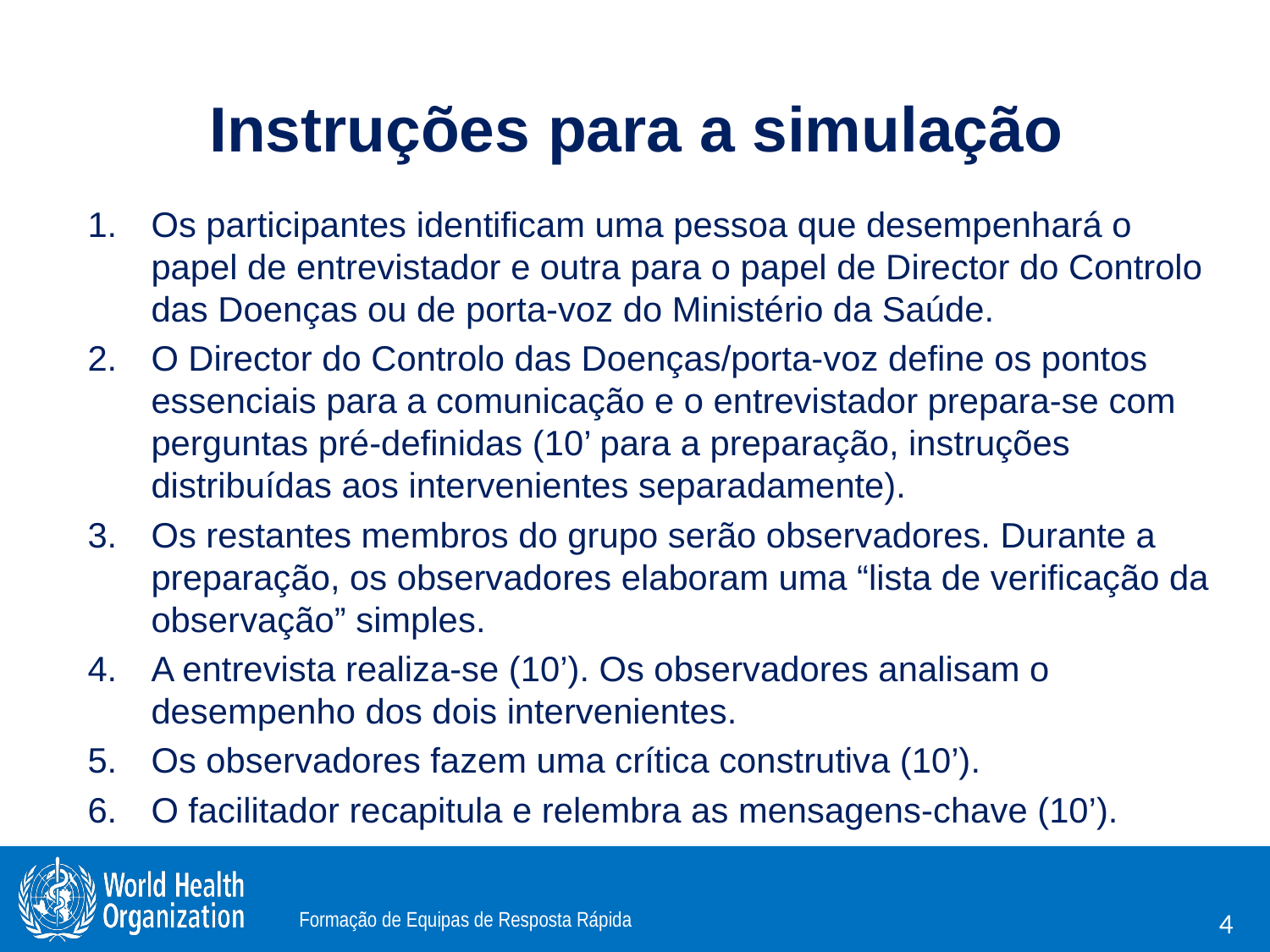

# Instruções para a simulação

Os participantes identificam uma pessoa que desempenhará o papel de entrevistador e outra para o papel de Director do Controlo das Doenças ou de porta-voz do Ministério da Saúde.
O Director do Controlo das Doenças/porta-voz define os pontos essenciais para a comunicação e o entrevistador prepara-se com perguntas pré-definidas (10’ para a preparação, instruções distribuídas aos intervenientes separadamente).
Os restantes membros do grupo serão observadores. Durante a preparação, os observadores elaboram uma “lista de verificação da observação” simples.
A entrevista realiza-se (10’). Os observadores analisam o desempenho dos dois intervenientes.
Os observadores fazem uma crítica construtiva (10’).
O facilitador recapitula e relembra as mensagens-chave (10’).